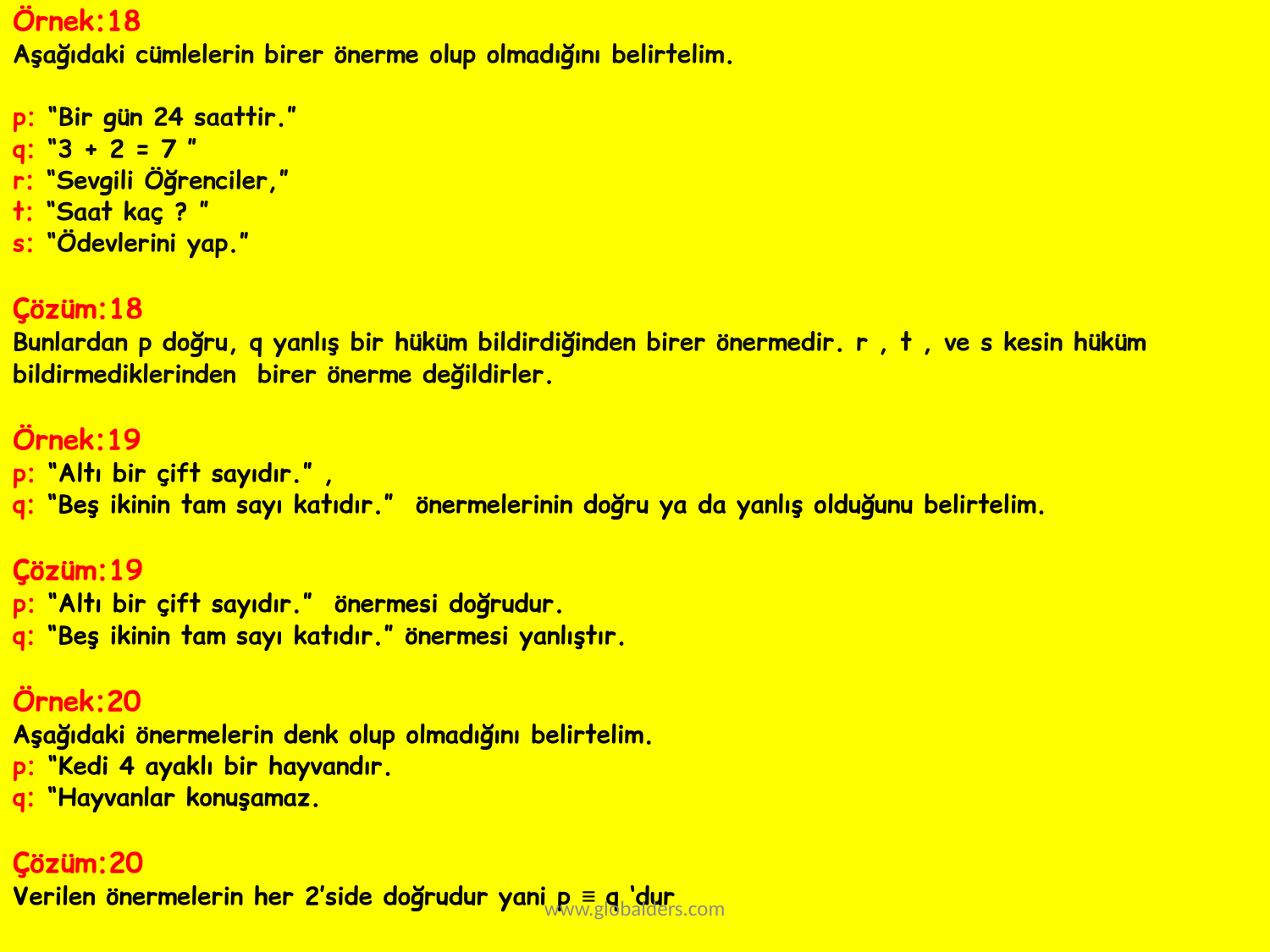

Örnek:18
Aşağıdaki cümlelerin birer önerme olup olmadığını belirtelim.

p: “Bir gün 24 saattir.”
q: “3 + 2 = 7 ”
r: “Sevgili Öğrenciler,”
t: “Saat kaç ? ”
s: “Ödevlerini yap.”

Çözüm:18
Bunlardan p doğru, q yanlış bir hüküm bildirdiğinden birer önermedir. r , t , ve s kesin hüküm
bildirmediklerinden  birer önerme değildirler.

Örnek:19
p: “Altı bir çift sayıdır.” ,
q: “Beş ikinin tam sayı katıdır.”  önermelerinin doğru ya da yanlış olduğunu belirtelim.

Çözüm:19
p: “Altı bir çift sayıdır.”  önermesi doğrudur.
q: “Beş ikinin tam sayı katıdır.” önermesi yanlıştır.

Örnek:20
Aşağıdaki önermelerin denk olup olmadığını belirtelim.
p: “Kedi 4 ayaklı bir hayvandır.
q: “Hayvanlar konuşamaz.

Çözüm:20
Verilen önermelerin her 2’side doğrudur yani p ≡ q ‘dur

www.globalders.com